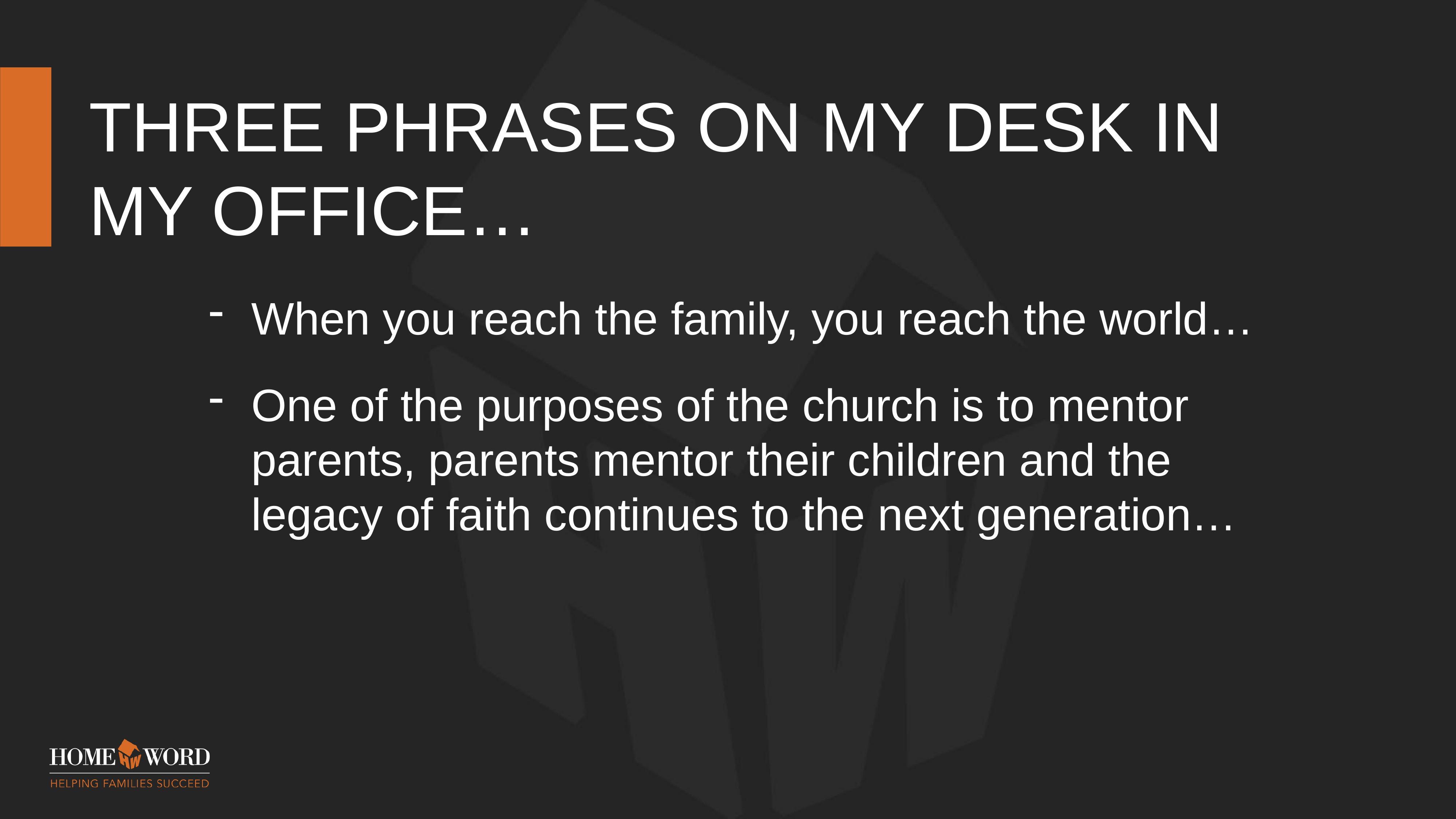

# Three phrases on my desk in my office…
When you reach the family, you reach the world…
One of the purposes of the church is to mentor parents, parents mentor their children and the legacy of faith continues to the next generation…